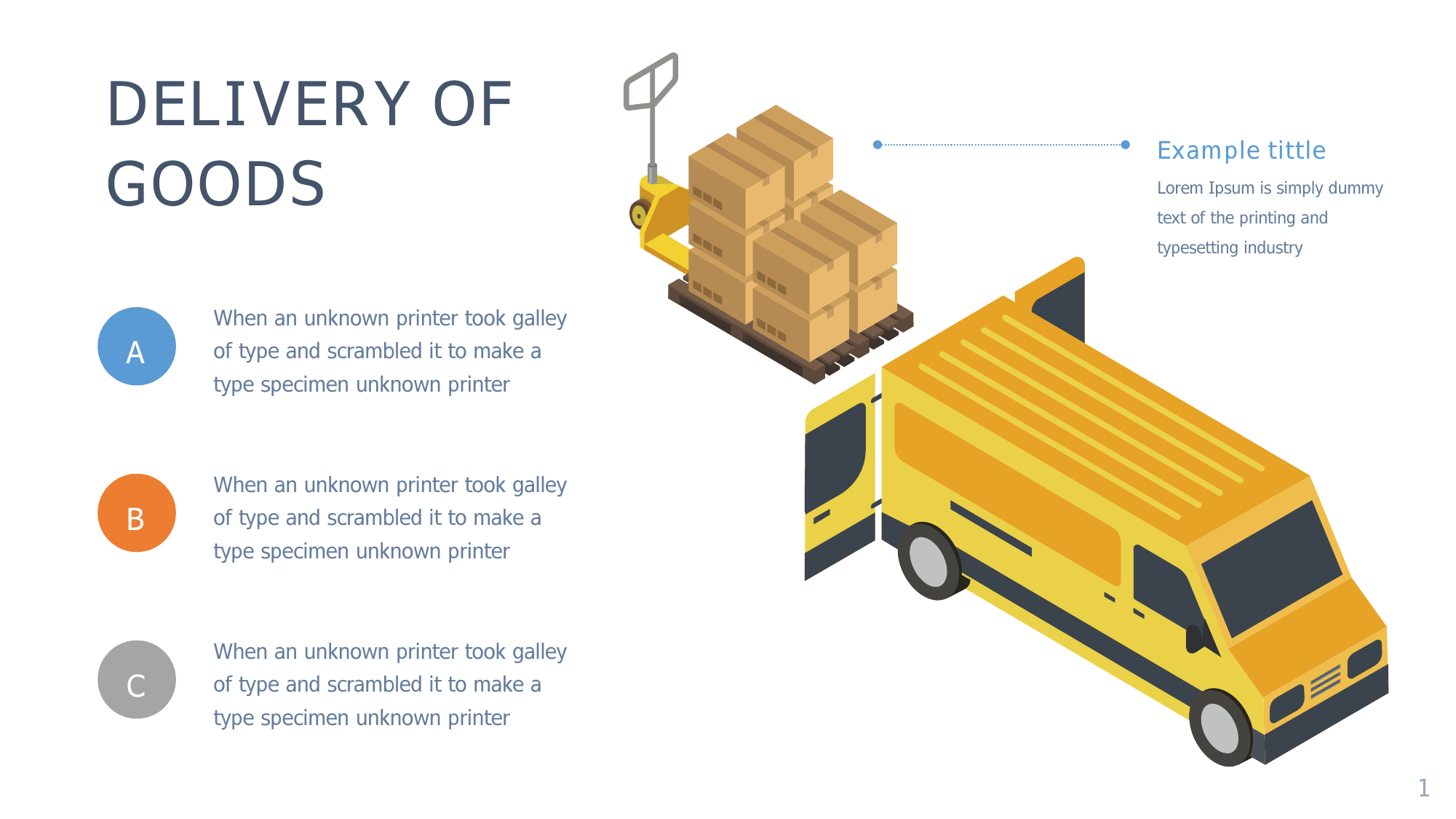

DELIVERY OF GOODS
Example tittle
Lorem Ipsum is simply dummy text of the printing and typesetting industry

When an unknown printer took galley of type and scrambled it to make a type specimen unknown printer
A
When an unknown printer took galley of type and scrambled it to make a type specimen unknown printer
B
When an unknown printer took galley of type and scrambled it to make a type specimen unknown printer
C